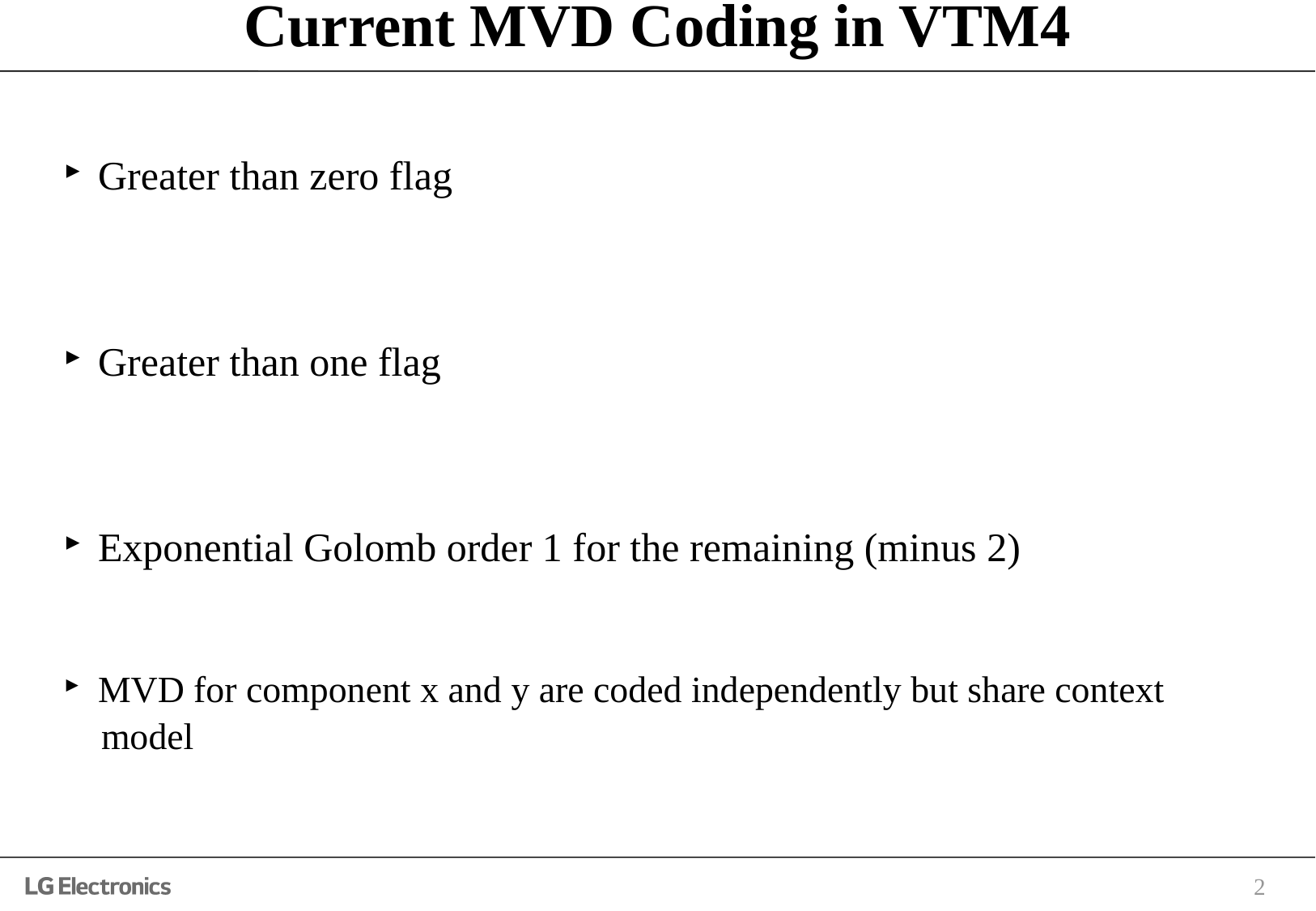

# Current MVD Coding in VTM4
Greater than zero flag

Greater than one flag

Exponential Golomb order 1 for the remaining (minus 2)

MVD for component x and y are coded independently but share context
    model

2